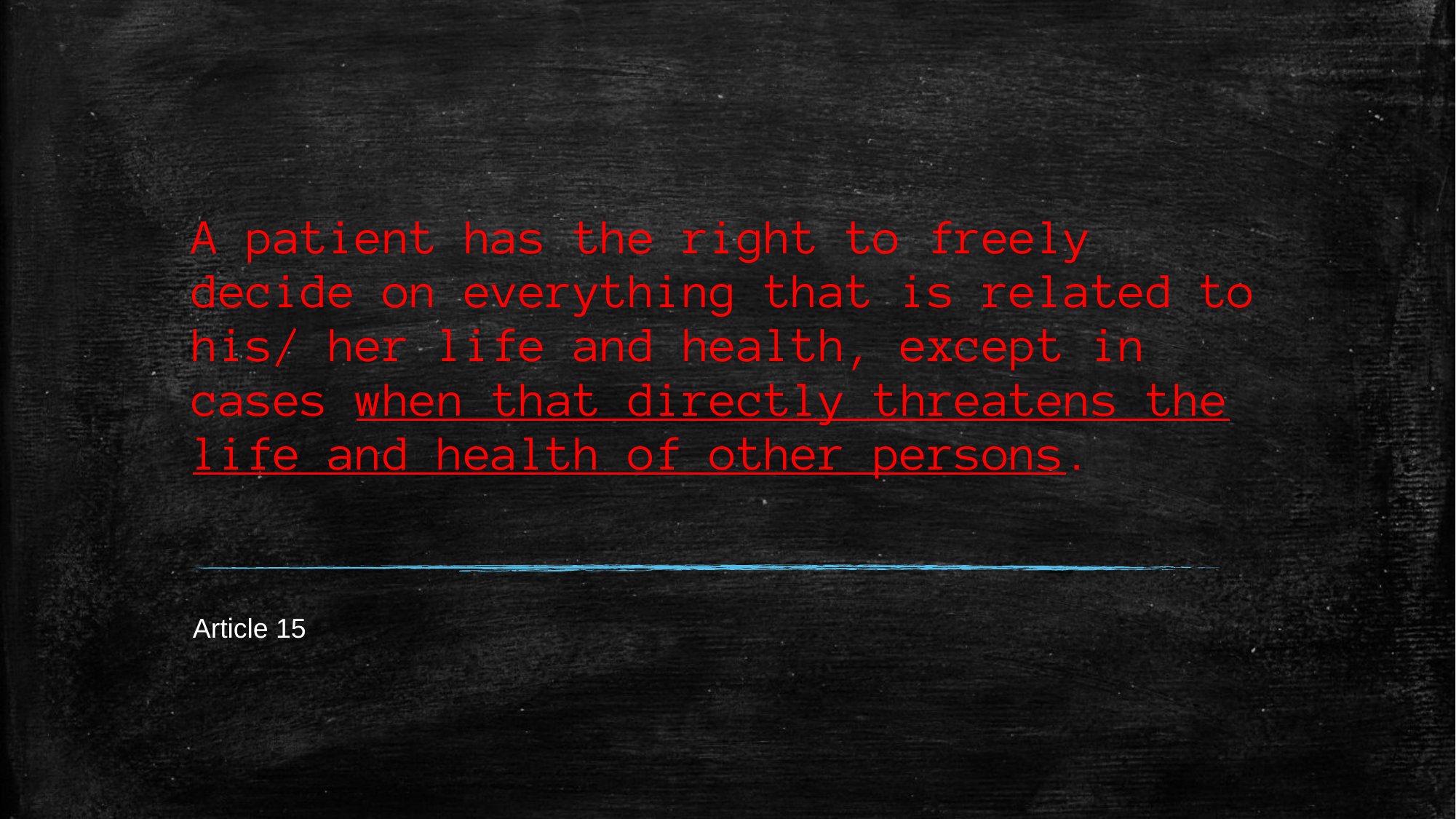

# A patient has the right to freely decide on everything that is related to his/ her life and health, except in cases when that directly threatens the life and health of other persons.
Article 15